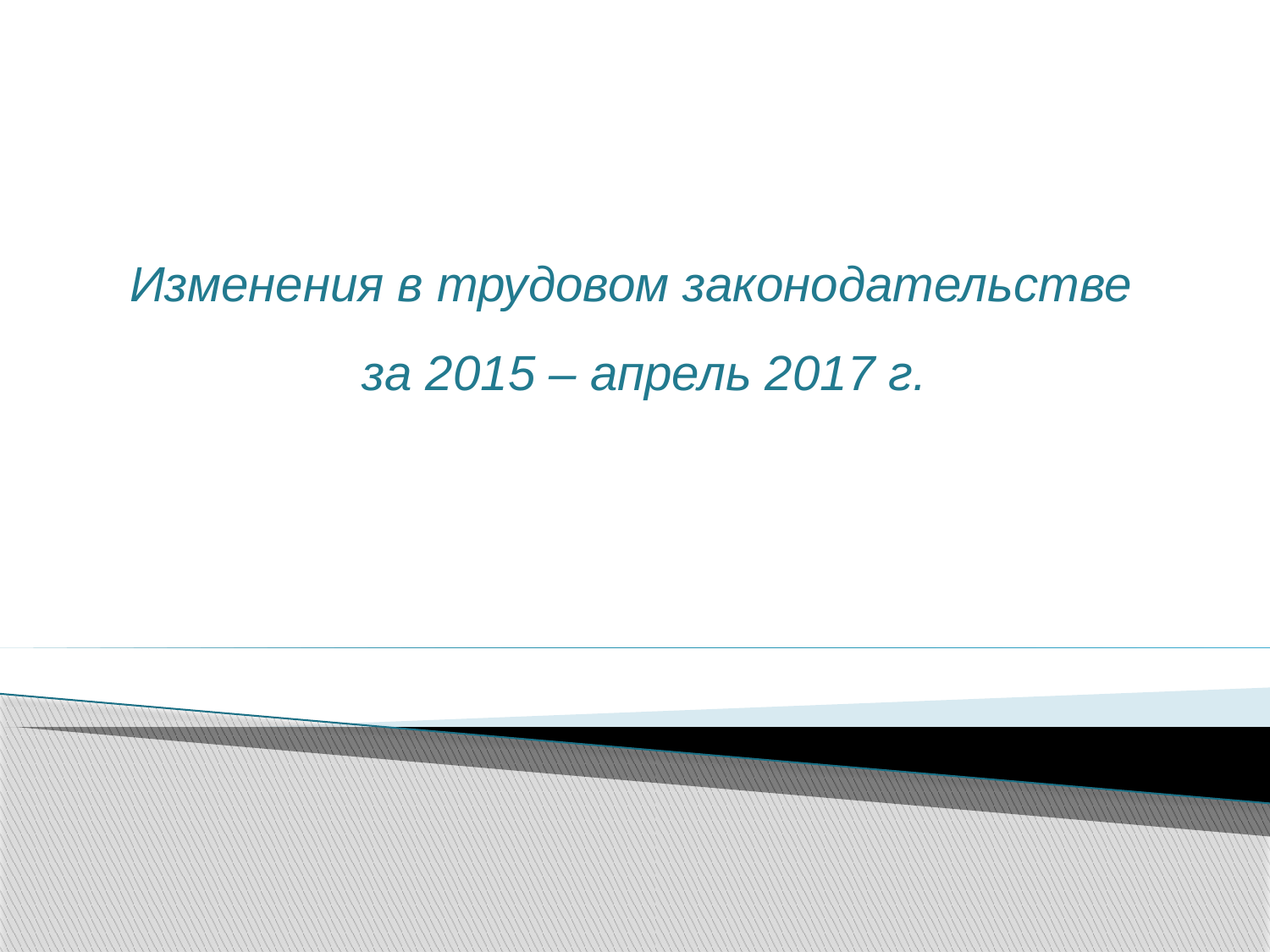

Изменения в трудовом законодательстве
за 2015 – апрель 2017 г.